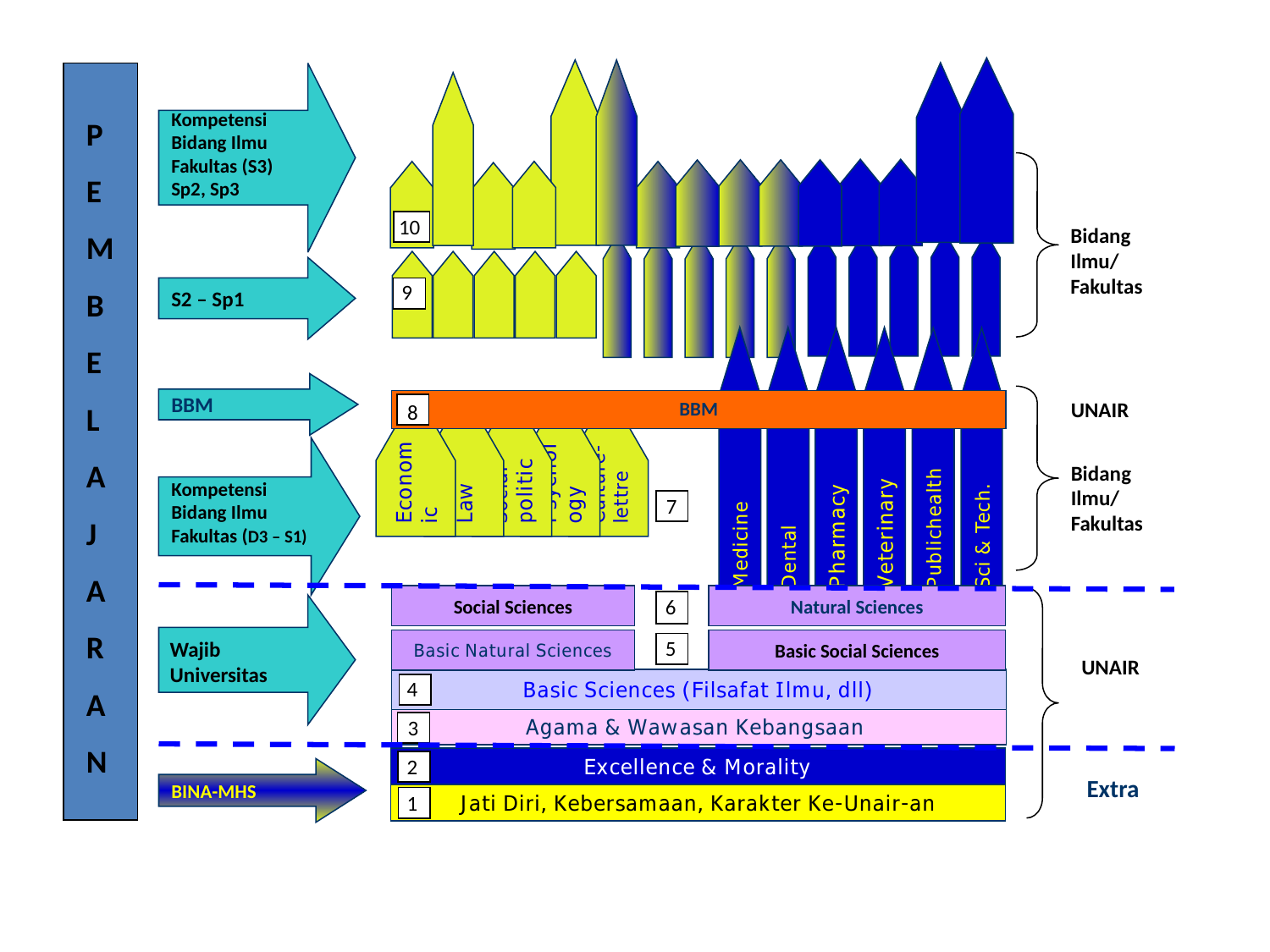

P

E

M

B

E

L

A

J

A

R

A

N
Kompetensi
Bidang Ilmu
Fakultas (S3)
Sp2, Sp3

Bidang Ilmu/ Fakultas
10

S2 – Sp1
9

Economic
Law
Social- politic
Psychology
Culture-lettre
Medicine
Dental
Veterinary
Pharmacy
Publichealth
Sci & Tech.
BBM

BBM
UNAIR
8

Bidang Ilmu/ Fakultas

7
Kompetensi
Bidang Ilmu
Fakultas (D3 – S1)

Social Sciences
Natural Sciences
6

UNAIR
Wajib
Universitas
5
Basic Natural Sciences
Basic Social Sciences

4
Basic Sciences (Filsafat Ilmu, dll)

Agama & Wawasan Kebangsaan
3

2
Excellence & Morality

BINA-MHS
Extra
1
Jati Diri, Kebersamaan, Karakter Ke-Unair-an